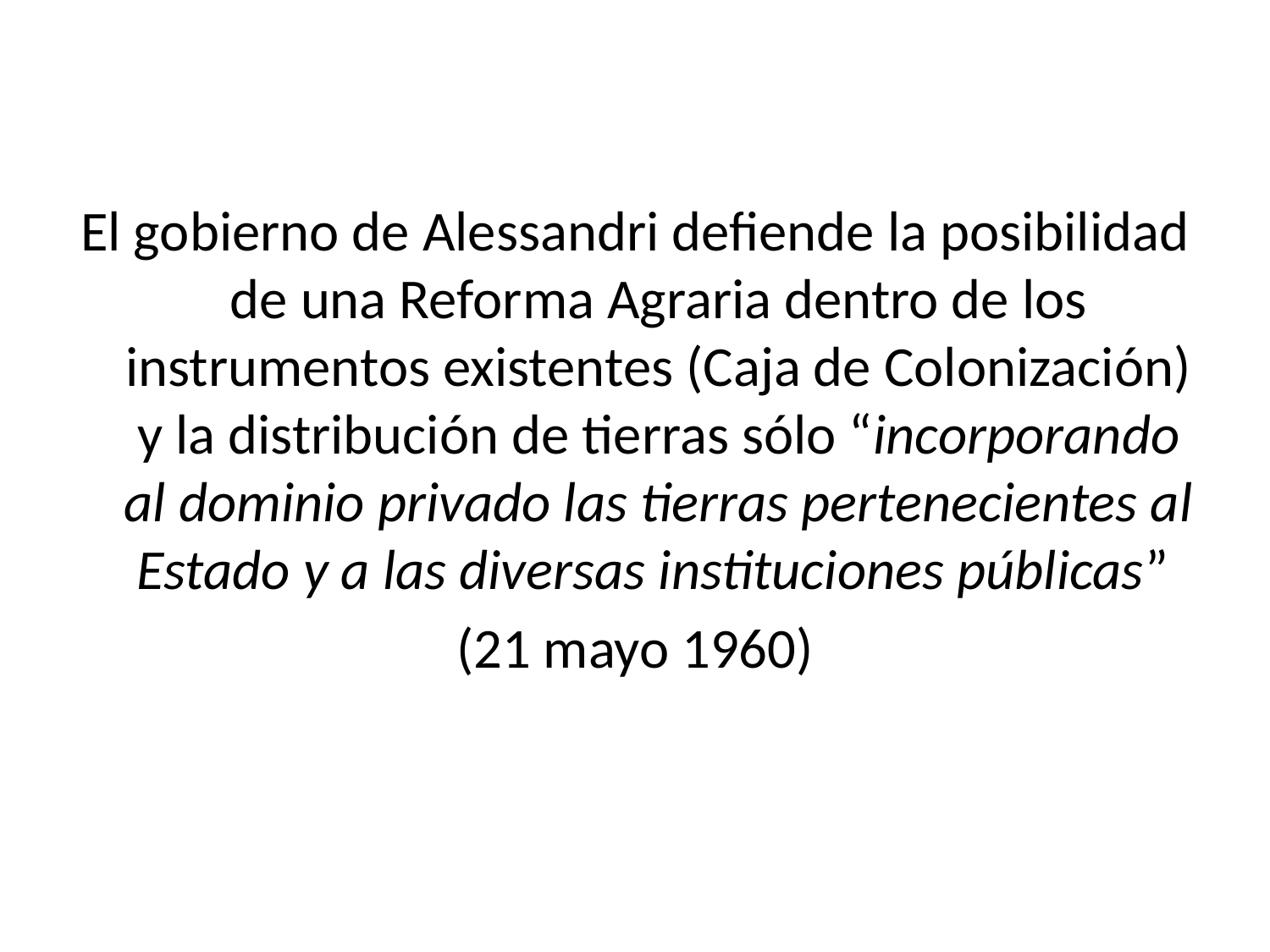

El gobierno de Alessandri defiende la posibilidad de una Reforma Agraria dentro de los instrumentos existentes (Caja de Colonización) y la distribución de tierras sólo “incorporando al dominio privado las tierras pertenecientes al Estado y a las diversas instituciones públicas”
(21 mayo 1960)